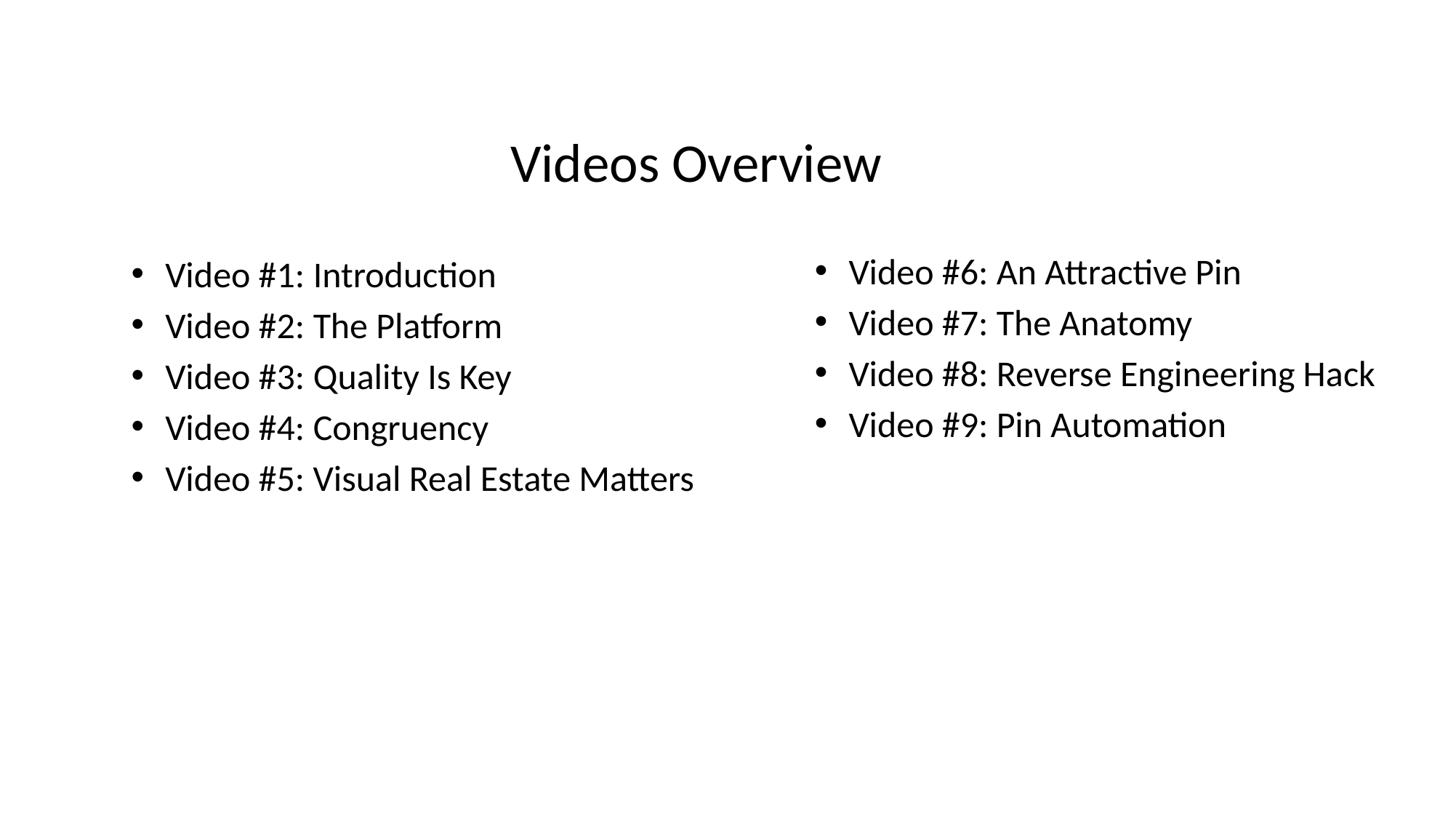

Videos Overview
Video #6: An Attractive Pin
Video #7: The Anatomy
Video #8: Reverse Engineering Hack
Video #9: Pin Automation
Video #1: Introduction
Video #2: The Platform
Video #3: Quality Is Key
Video #4: Congruency
Video #5: Visual Real Estate Matters